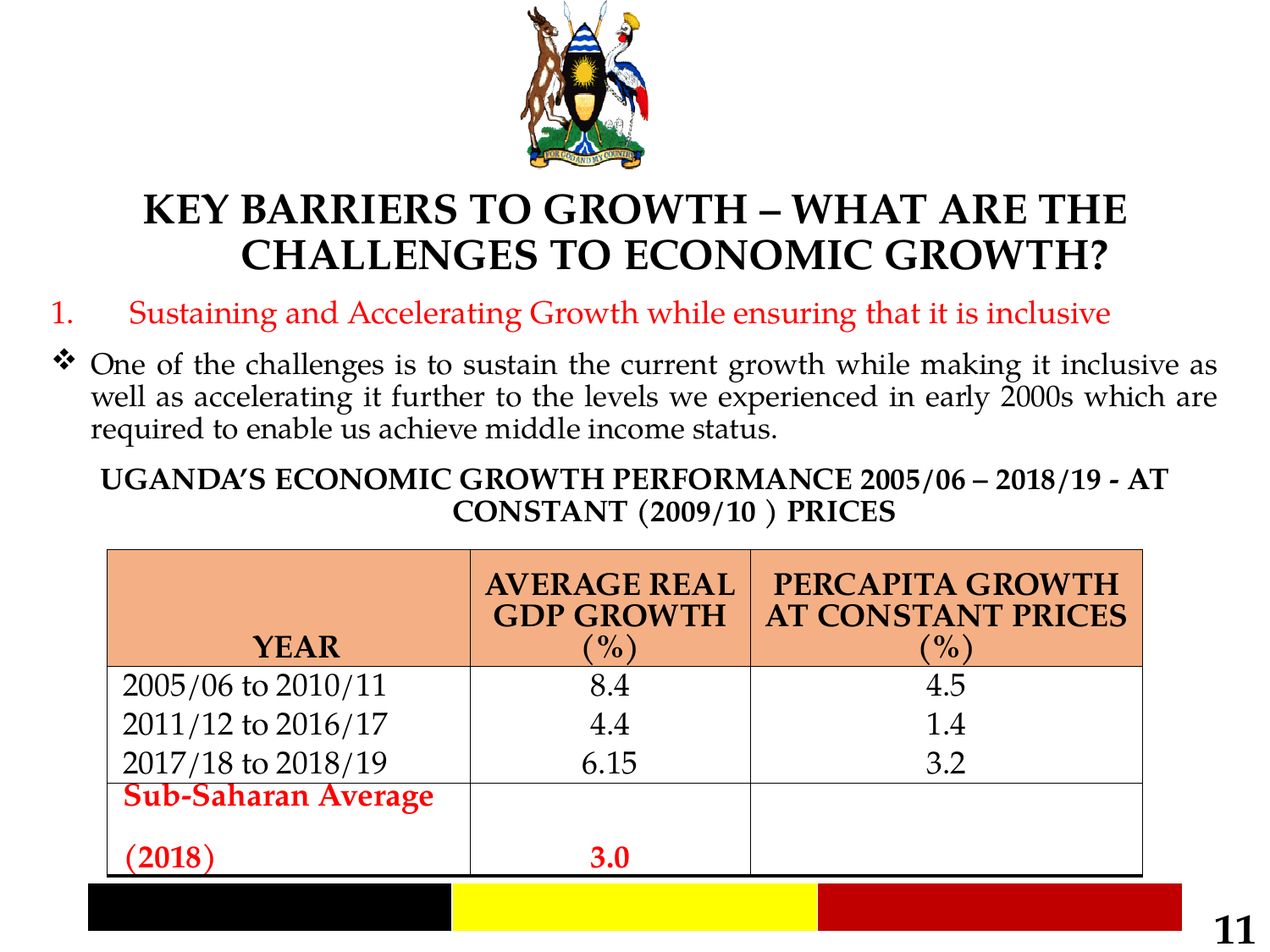

KEY BARRIERS TO GROWTH – WHAT ARE THE CHALLENGES TO ECONOMIC GROWTH?
Sustaining and Accelerating Growth while ensuring that it is inclusive
One of the challenges is to sustain the current growth while making it inclusive as well as accelerating it further to the levels we experienced in early 2000s which are required to enable us achieve middle income status.
UGANDA’S ECONOMIC GROWTH PERFORMANCE 2005/06 – 2018/19 - AT CONSTANT (2009/10 ) PRICES

| YEAR | AVERAGE REAL GDP GROWTH (%) | PERCAPITA GROWTH AT CONSTANT PRICES (%) |
| --- | --- | --- |
| 2005/06 to 2010/11 | 8.4 | 4.5 |
| 2011/12 to 2016/17 | 4.4 | 1.4 |
| 2017/18 to 2018/19 | 6.15 | 3.2 |
| Sub-Saharan Average (2018) | 3.0 |  |
11